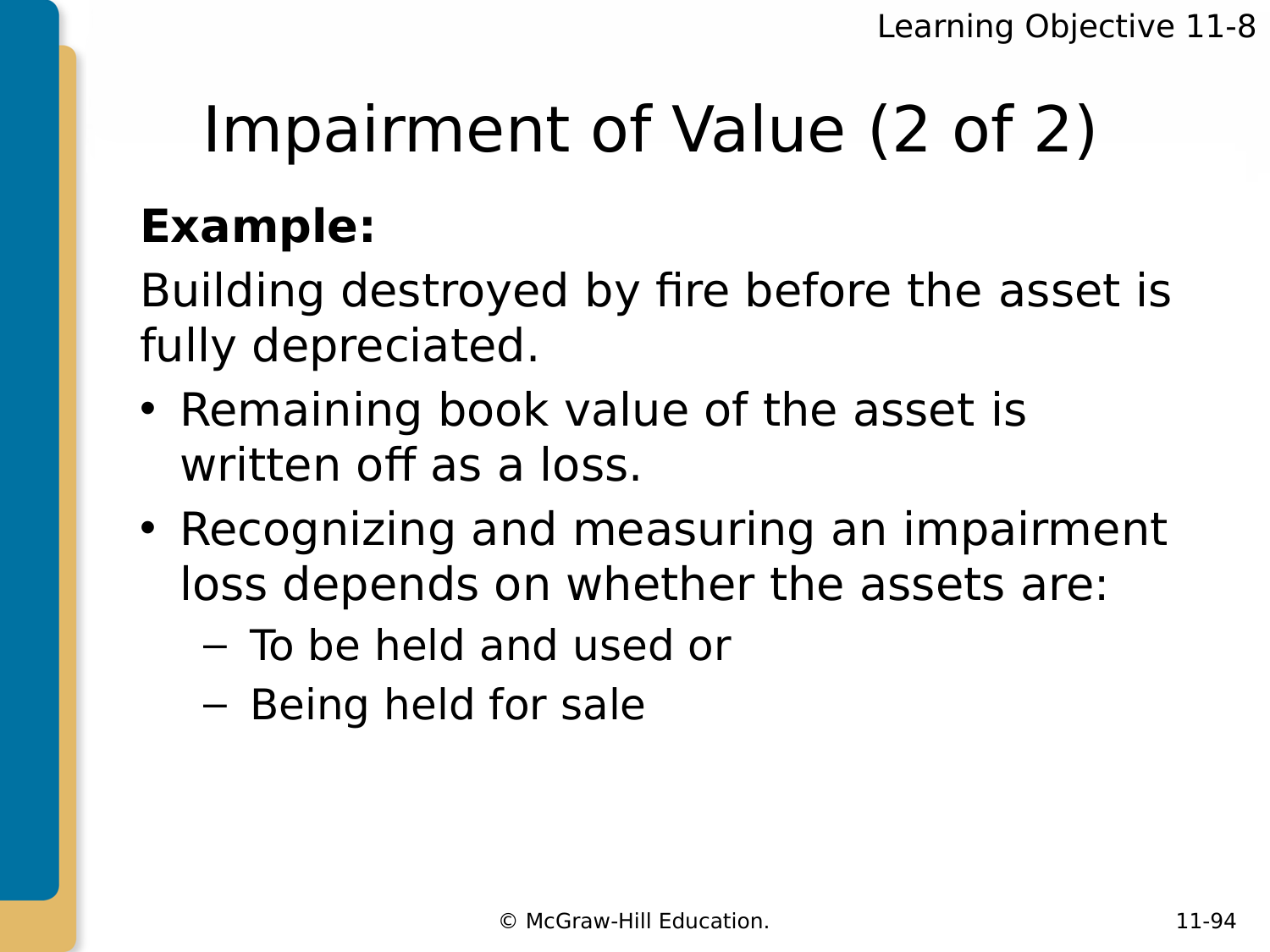

Learning Objective 11-8
# Impairment of Value (2 of 2)
Example:
Building destroyed by fire before the asset is fully depreciated.
Remaining book value of the asset is written off as a loss.
Recognizing and measuring an impairment loss depends on whether the assets are:
To be held and used or
Being held for sale